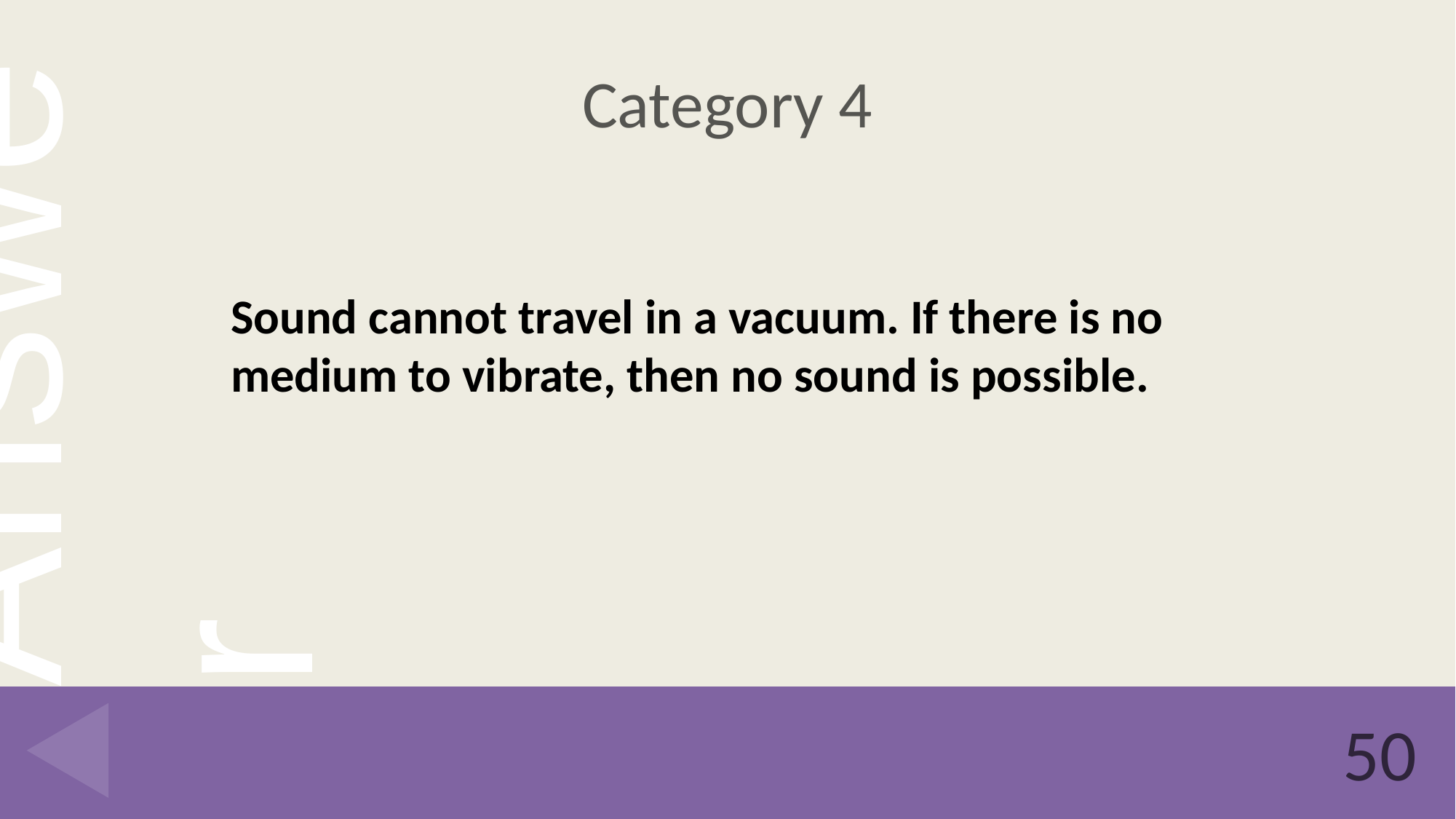

# Category 4
Sound cannot travel in a vacuum. If there is no medium to vibrate, then no sound is possible.
50